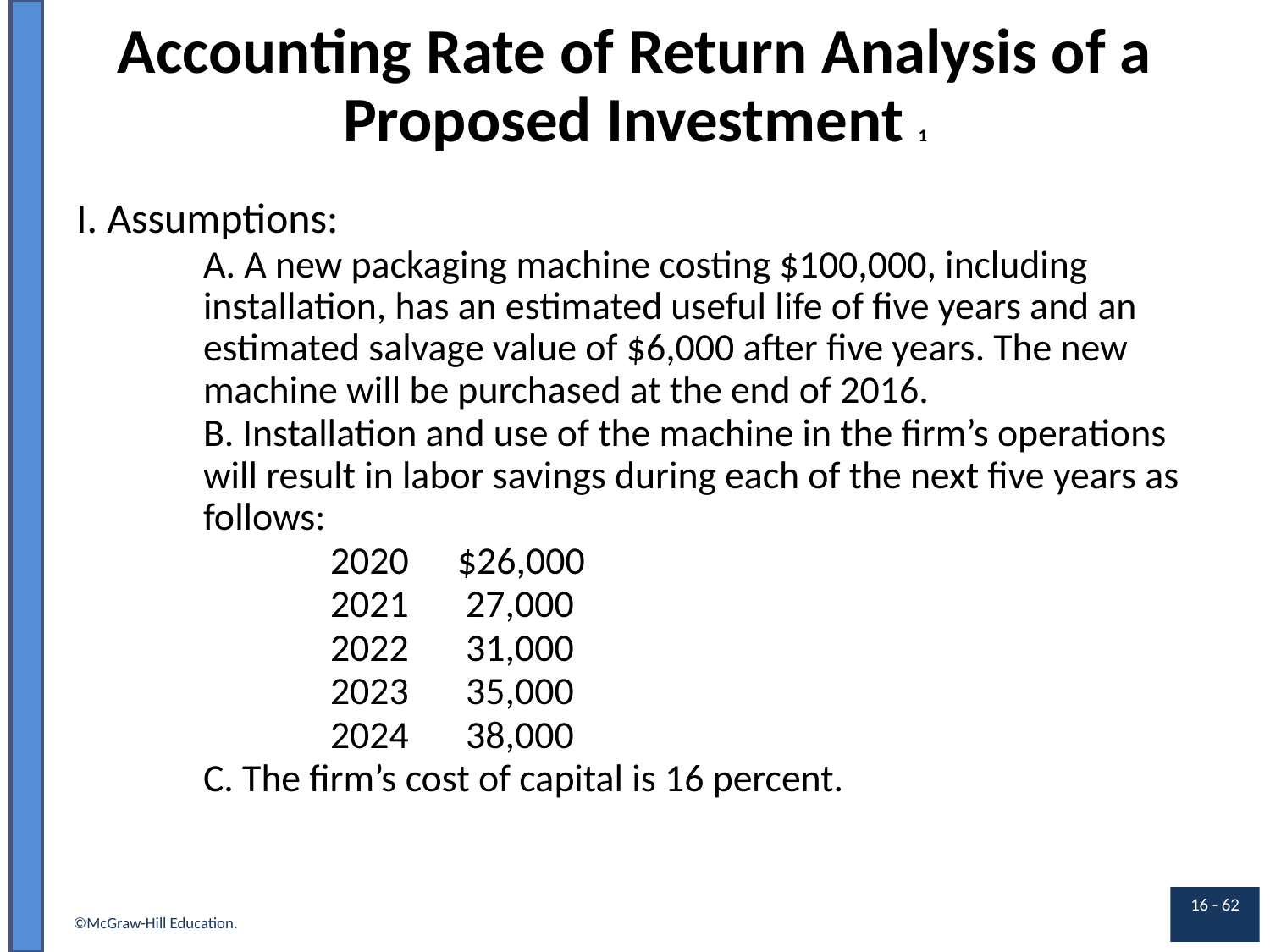

# Accounting Rate of Return Analysis of a Proposed Investment 1
I. Assumptions:
	A. A new packaging machine costing $100,000, including 	installation, has an estimated useful life of five years and an 	estimated salvage value of $6,000 after five years. The new 	machine will be purchased at the end of 2016.
	B. Installation and use of the machine in the firm’s operations 	will result in labor savings during each of the next five years as 	follows:
		2020 	$26,000
		2021 	 27,000
		2022	 31,000
		2023	 35,000
		2024	 38,000
	C. The firm’s cost of capital is 16 percent.